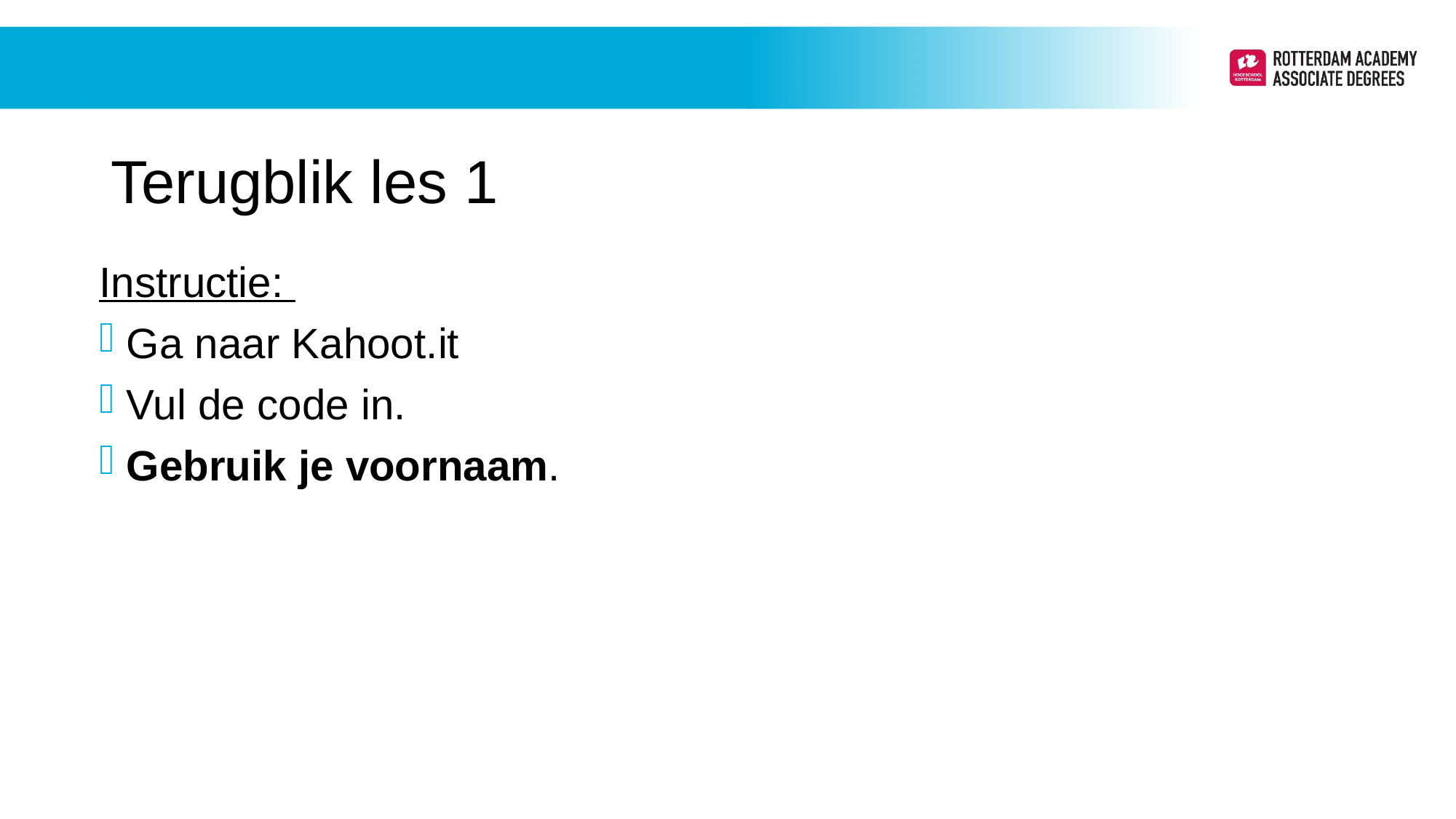

# Terugblik les 1
Instructie:
Ga naar Kahoot.it
Vul de code in.
Gebruik je voornaam.